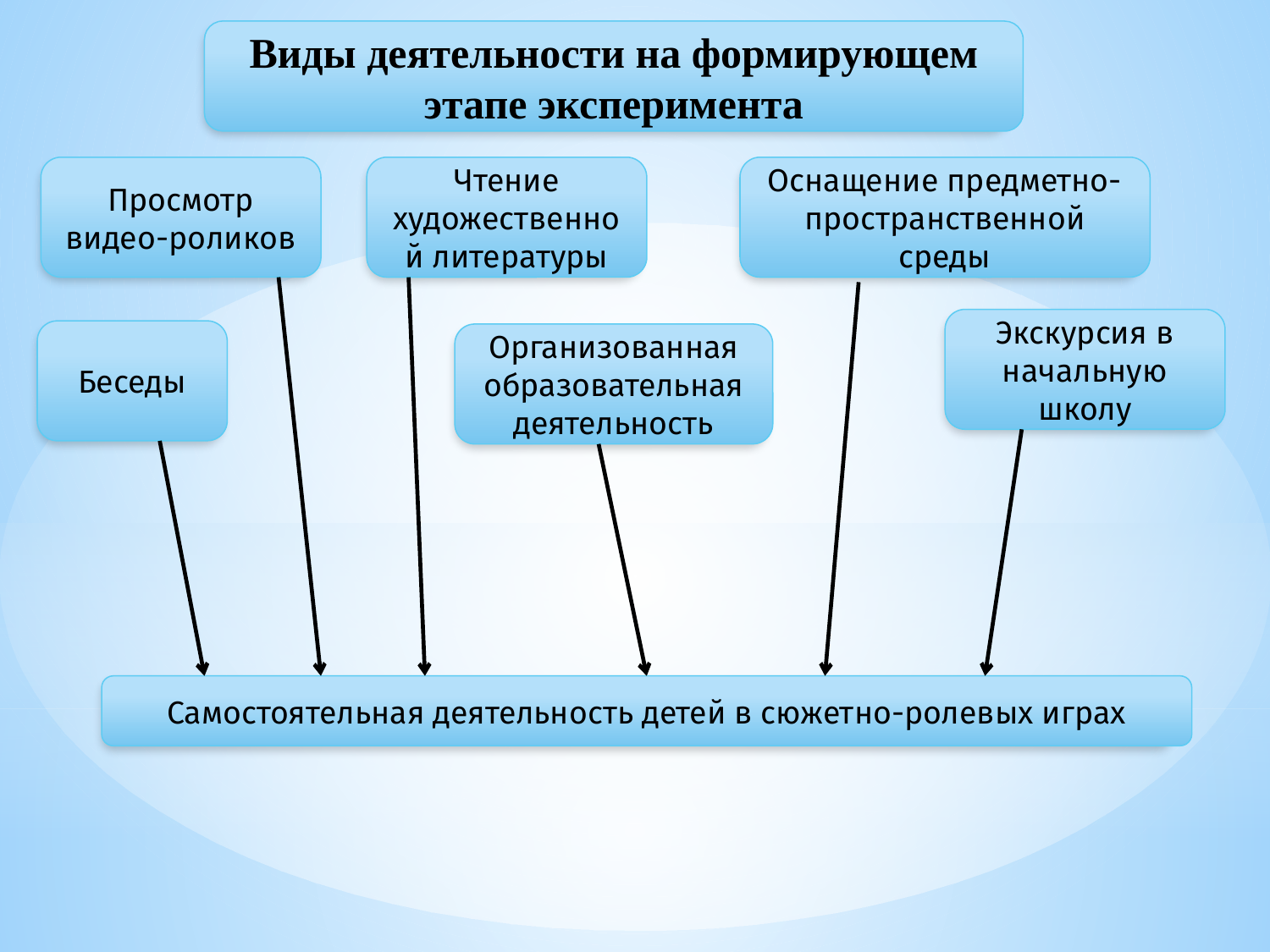

Виды деятельности на формирующем этапе эксперимента
Просмотр видео-роликов
Чтение художественной литературы
Оснащение предметно-пространственной среды
Экскурсия в начальную школу
Беседы
Организованная образовательная деятельность
Самостоятельная деятельность детей в сюжетно-ролевых играх